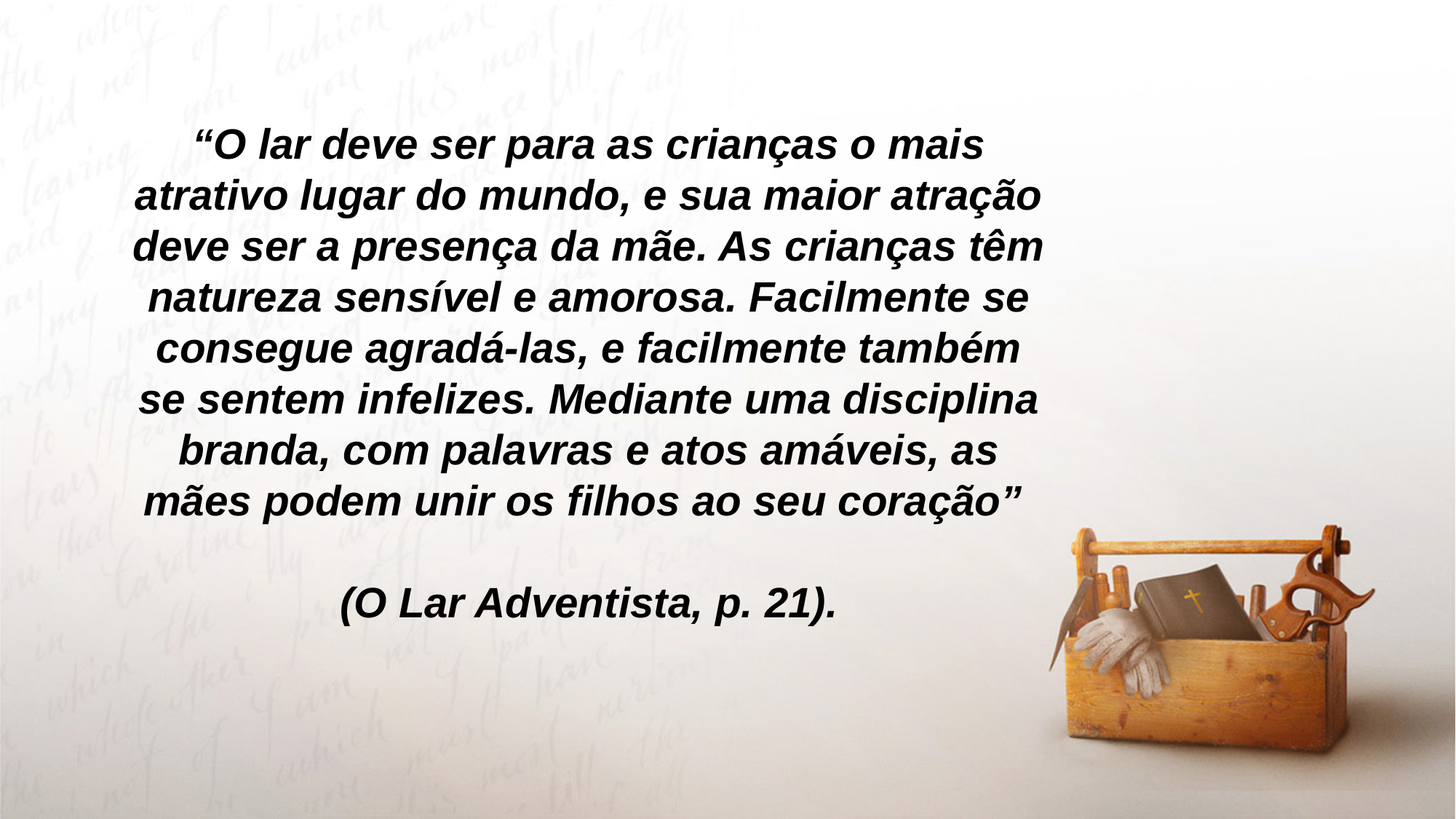

“O lar deve ser para as crianças o mais atrativo lugar do mundo, e sua maior atração deve ser a presença da mãe. As crianças têm natureza sensível e amorosa. Facilmente se consegue agradá-las, e facilmente também se sentem infelizes. Mediante uma disciplina branda, com palavras e atos amáveis, as mães podem unir os filhos ao seu coração”

(O Lar Adventista, p. 21).